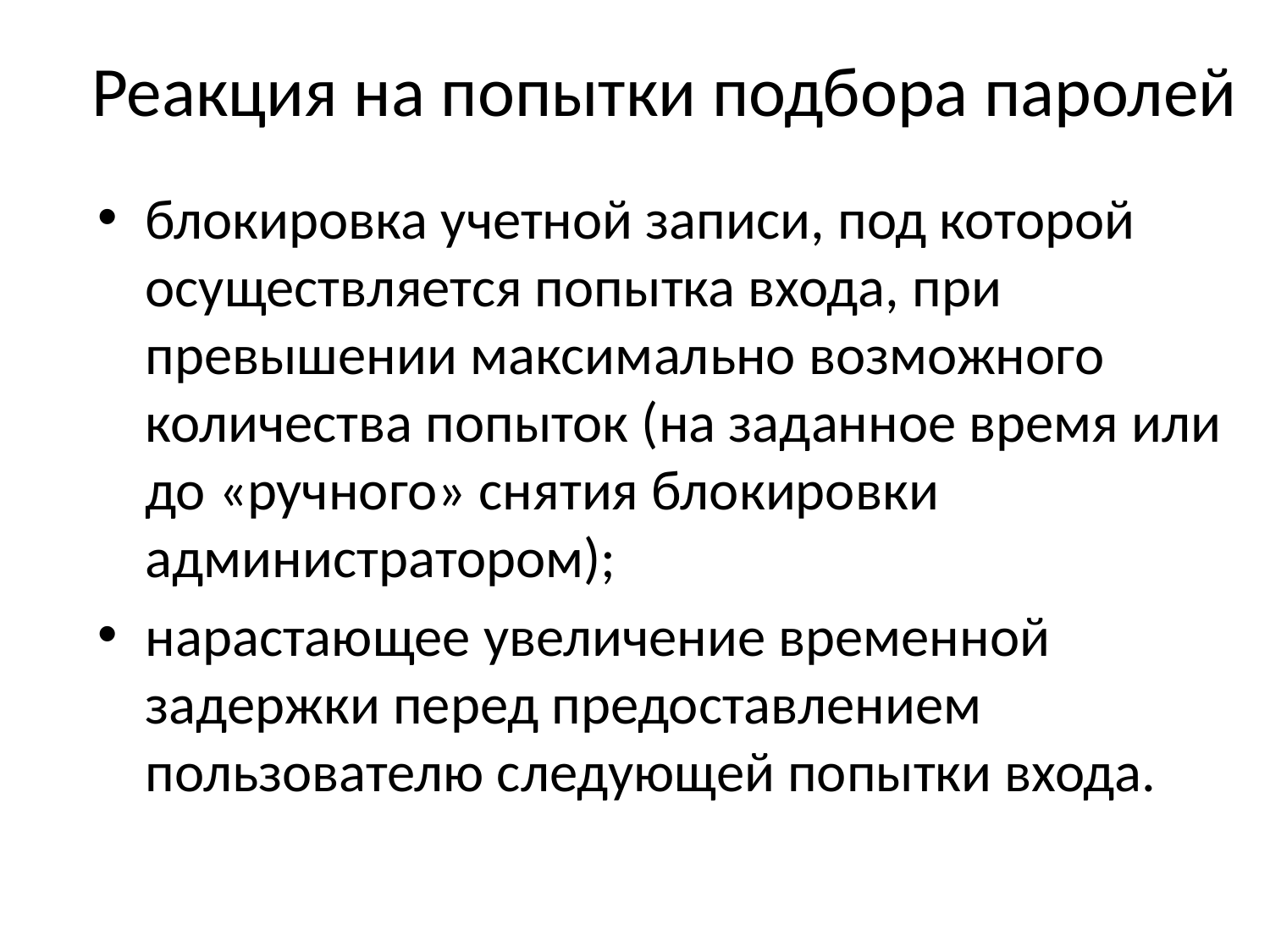

# Реакция на попытки подбора паролей
блокировка учетной записи, под которой осуществляется попытка входа, при превышении максимально возможного количества попыток (на заданное время или до «ручного» снятия блокировки администратором);
нарастающее увеличение временной задержки перед предоставлением пользователю следующей попытки входа.